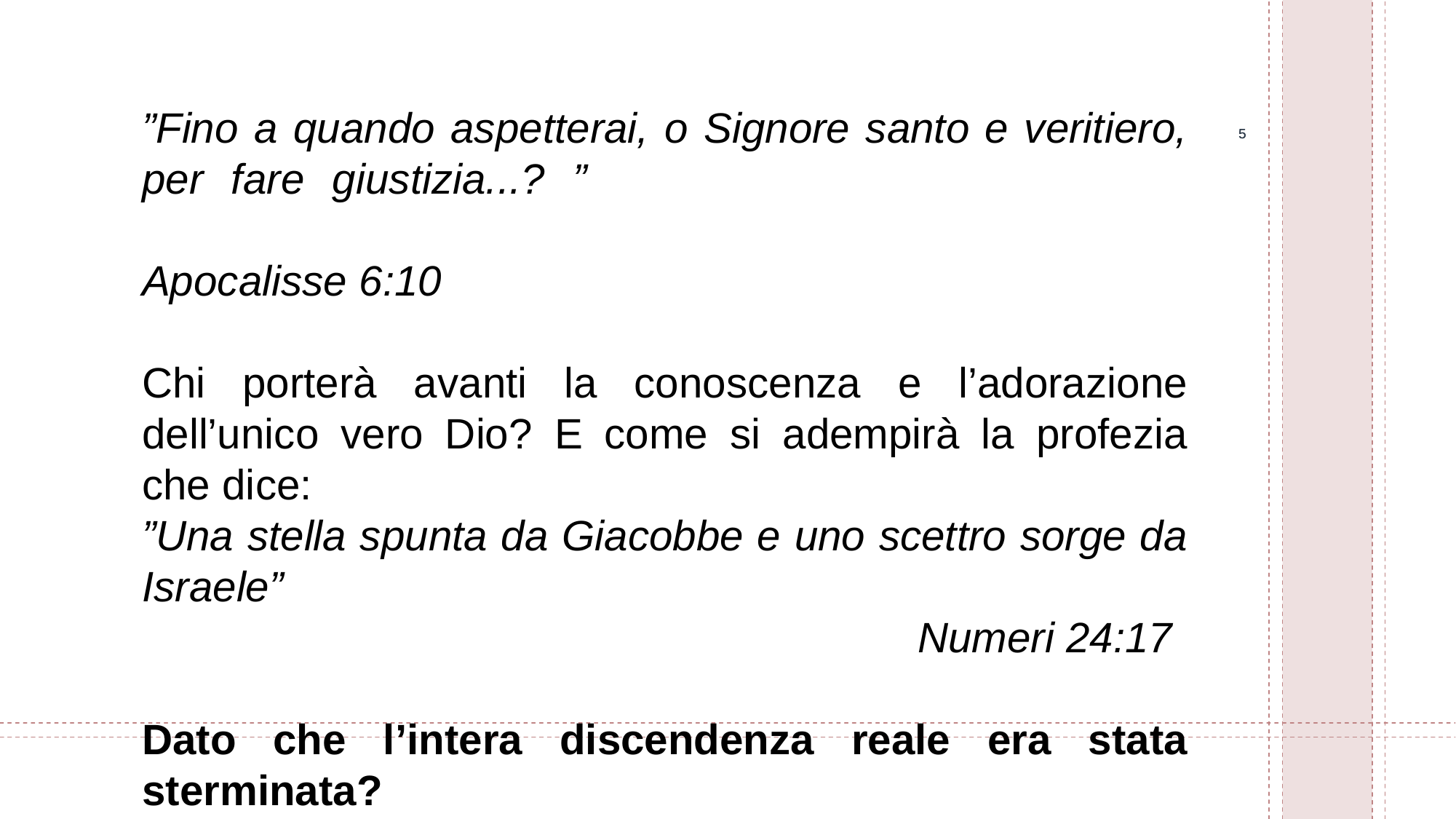

”Fino a quando aspetterai, o Signore santo e veritiero, per fare giustizia...? ” 							        							Apocalisse 6:10

Chi porterà avanti la conoscenza e l’adorazione dell’unico vero Dio? E come si adempirà la profezia che dice:
”Una stella spunta da Giacobbe e uno scettro sorge da Israele”  															 Numeri 24:17

Dato che l’intera discendenza reale era stata sterminata?
5
5